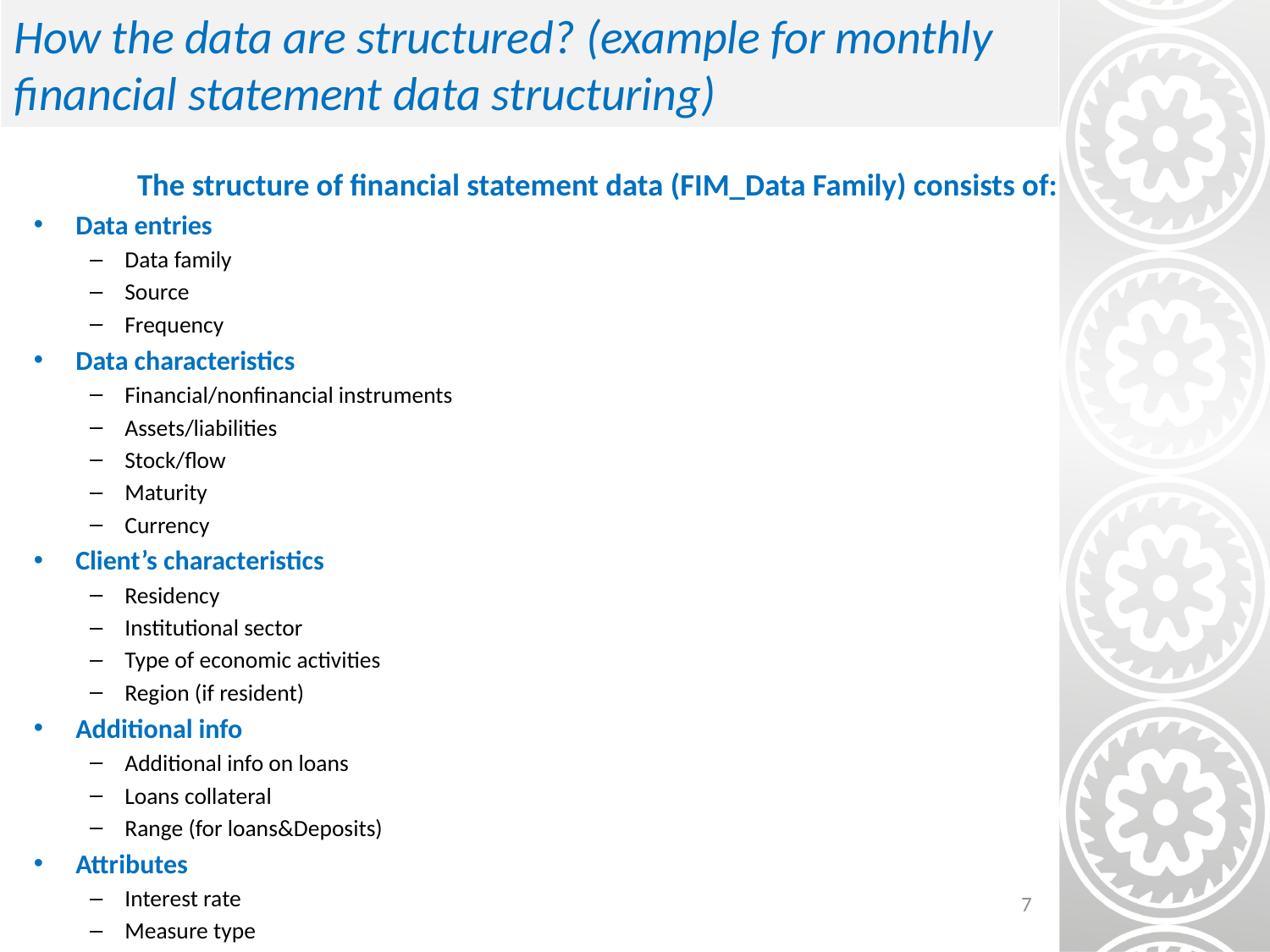

# How the data are structured? (example for monthly financial statement data structuring)
The structure of financial statement data (FIM_Data Family) consists of:
Data entries
Data family
Source
Frequency
Data characteristics
Financial/nonfinancial instruments
Assets/liabilities
Stock/flow
Maturity
Currency
Client’s characteristics
Residency
Institutional sector
Type of economic activities
Region (if resident)
Additional info
Additional info on loans
Loans collateral
Range (for loans&Deposits)
Attributes
Interest rate
Measure type

7